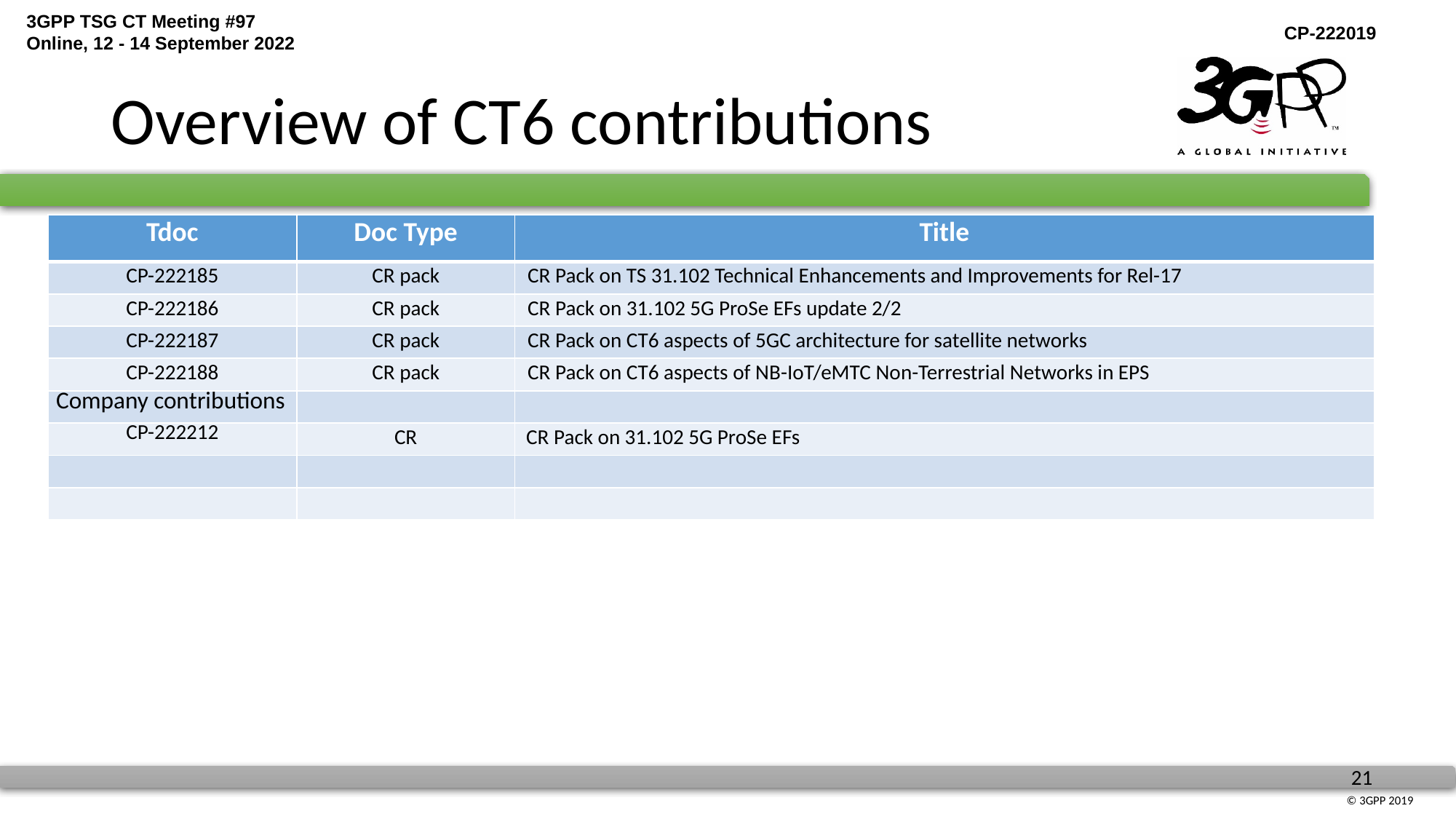

# Overview of CT6 contributions
| Tdoc | Doc Type | Title |
| --- | --- | --- |
| CP-222185 | CR pack | CR Pack on TS 31.102 Technical Enhancements and Improvements for Rel-17 |
| CP-222186 | CR pack | CR Pack on 31.102 5G ProSe EFs update 2/2 |
| CP-222187 | CR pack | CR Pack on CT6 aspects of 5GC architecture for satellite networks |
| CP-222188 | CR pack | CR Pack on CT6 aspects of NB-IoT/eMTC Non-Terrestrial Networks in EPS |
| Company contributions |  |  |
| CP-222212 | CR | CR Pack on 31.102 5G ProSe EFs |
|  |  |  |
|  |  |  |